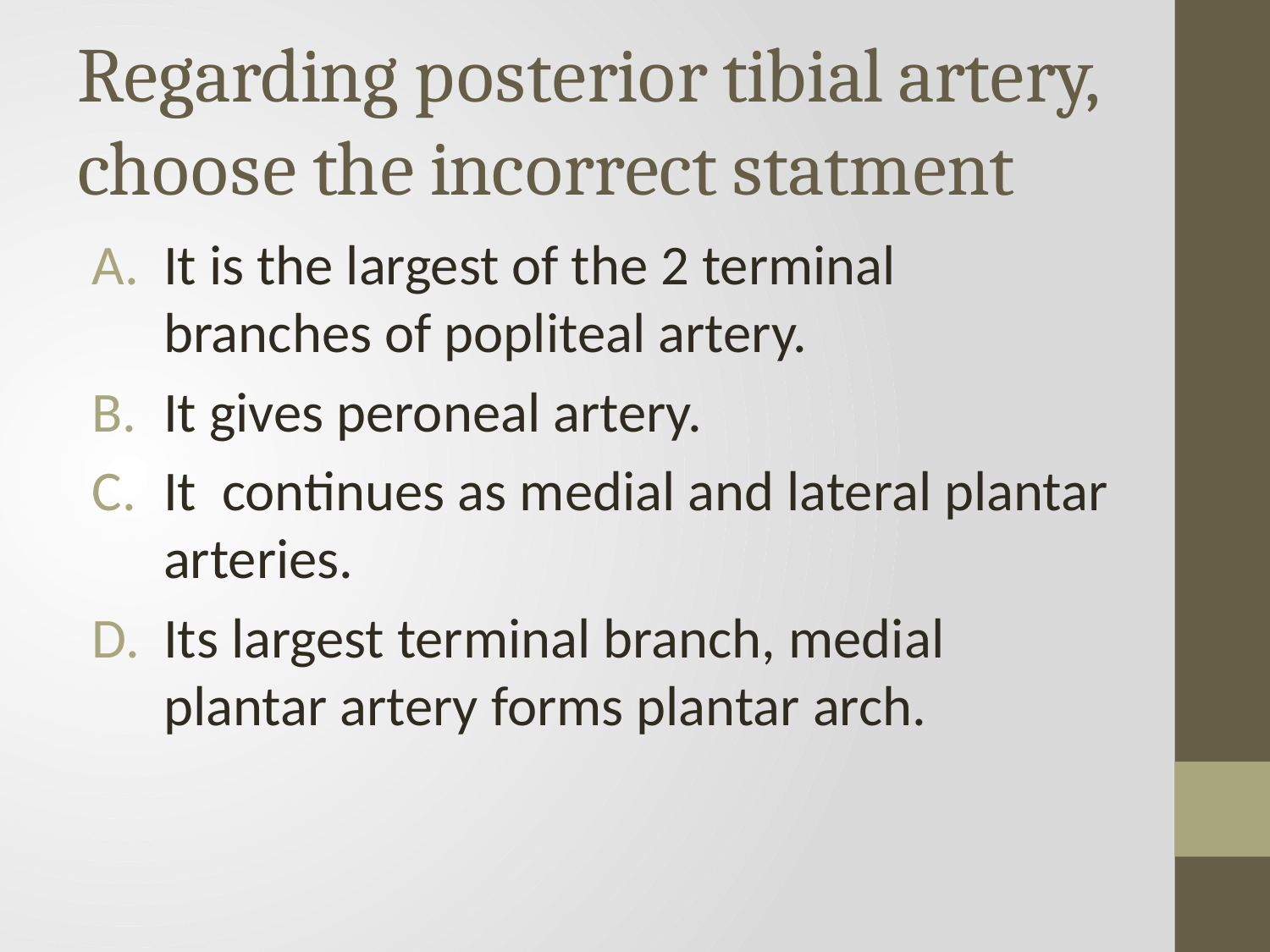

# Regarding posterior tibial artery, choose the incorrect statment
It is the largest of the 2 terminal branches of popliteal artery.
It gives peroneal artery.
It  continues as medial and lateral plantar arteries.
Its largest terminal branch, medial plantar artery forms plantar arch.